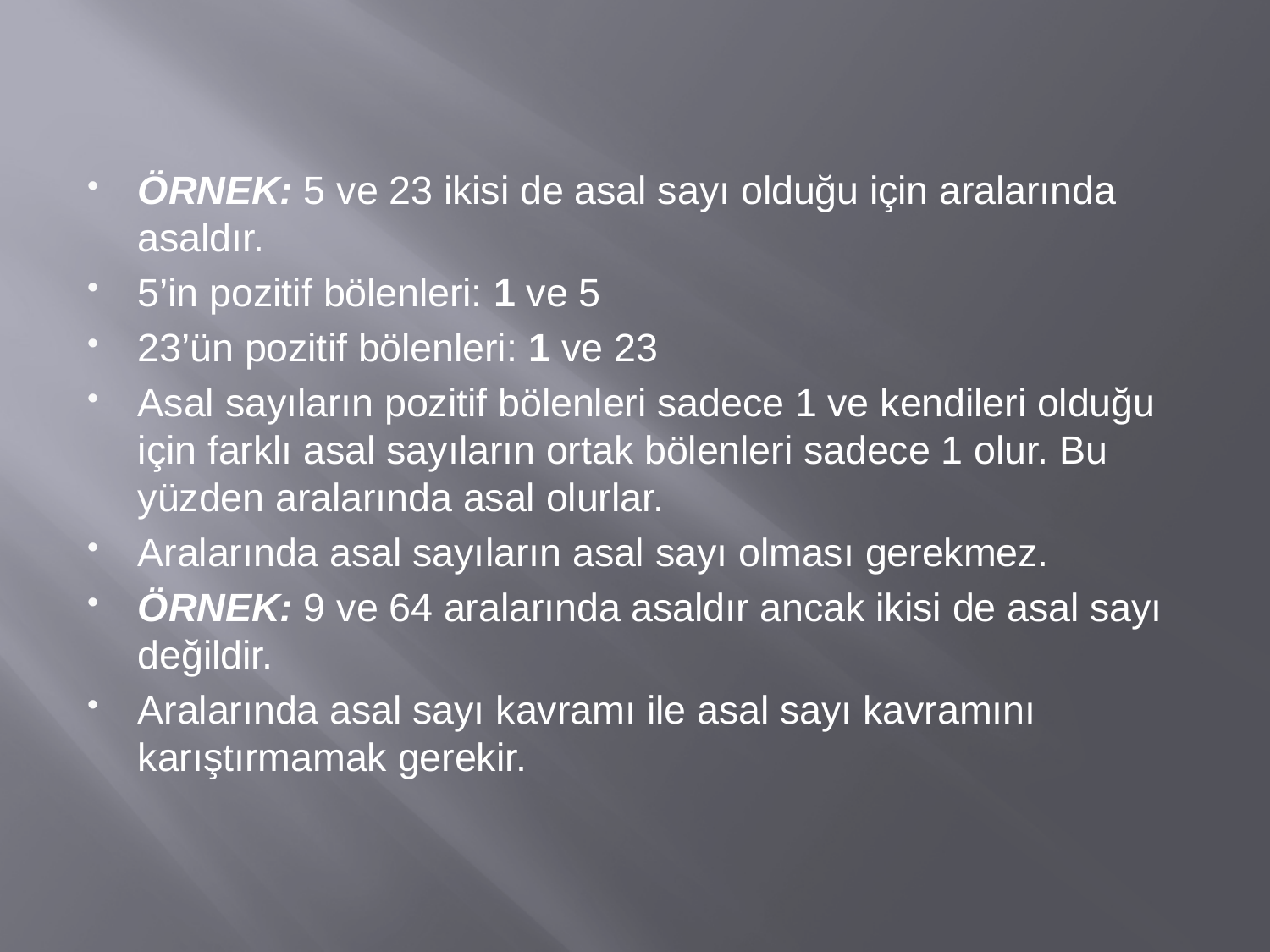

ÖRNEK: 5 ve 23 ikisi de asal sayı olduğu için aralarında asaldır.
5’in pozitif bölenleri: 1 ve 5
23’ün pozitif bölenleri: 1 ve 23
Asal sayıların pozitif bölenleri sadece 1 ve kendileri olduğu için farklı asal sayıların ortak bölenleri sadece 1 olur. Bu yüzden aralarında asal olurlar.
Aralarında asal sayıların asal sayı olması gerekmez.
ÖRNEK: 9 ve 64 aralarında asaldır ancak ikisi de asal sayı değildir.
Aralarında asal sayı kavramı ile asal sayı kavramını karıştırmamak gerekir.